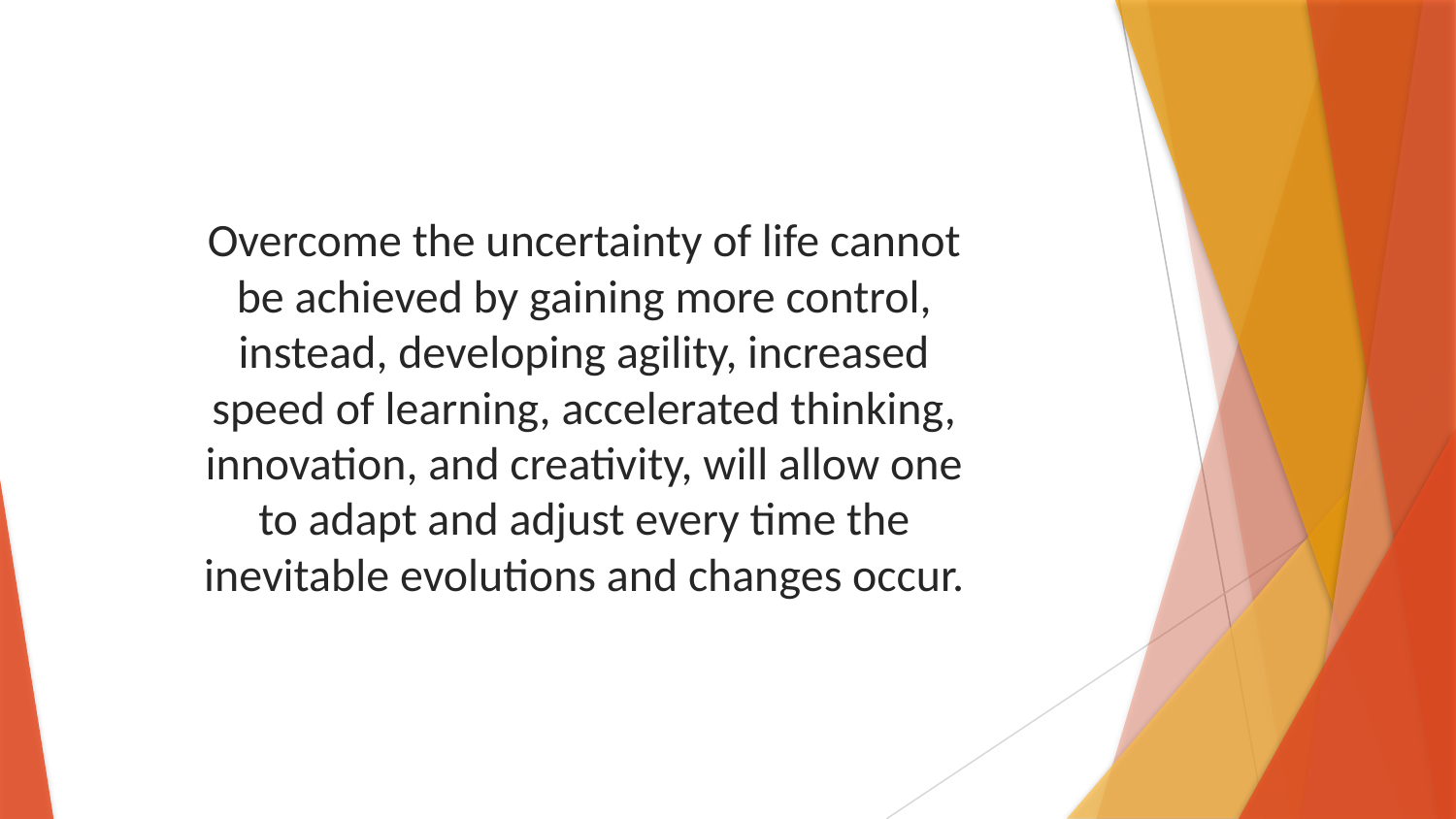

Overcome the uncertainty of life cannot be achieved by gaining more control, instead, developing agility, increased speed of learning, accelerated thinking, innovation, and creativity, will allow one to adapt and adjust every time the inevitable evolutions and changes occur.